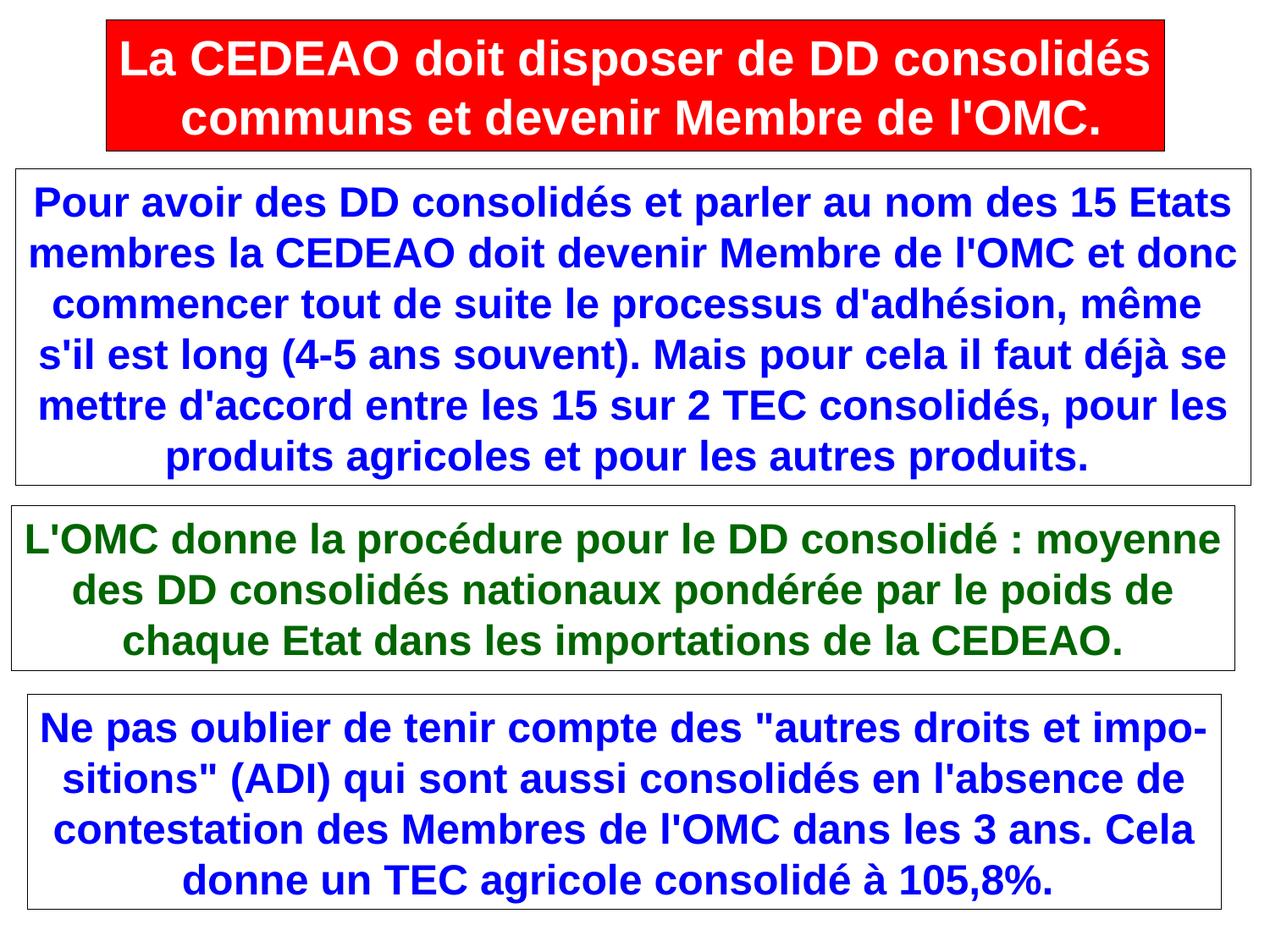

La CEDEAO doit disposer de DD consolidés
 communs et devenir Membre de l'OMC.
Pour avoir des DD consolidés et parler au nom des 15 Etats
membres la CEDEAO doit devenir Membre de l'OMC et donc
commencer tout de suite le processus d'adhésion, même
s'il est long (4-5 ans souvent). Mais pour cela il faut déjà se
mettre d'accord entre les 15 sur 2 TEC consolidés, pour les
produits agricoles et pour les autres produits.
L'OMC donne la procédure pour le DD consolidé : moyenne
des DD consolidés nationaux pondérée par le poids de
chaque Etat dans les importations de la CEDEAO.
Ne pas oublier de tenir compte des "autres droits et impo-
sitions" (ADI) qui sont aussi consolidés en l'absence de
contestation des Membres de l'OMC dans les 3 ans. Cela
donne un TEC agricole consolidé à 105,8%.